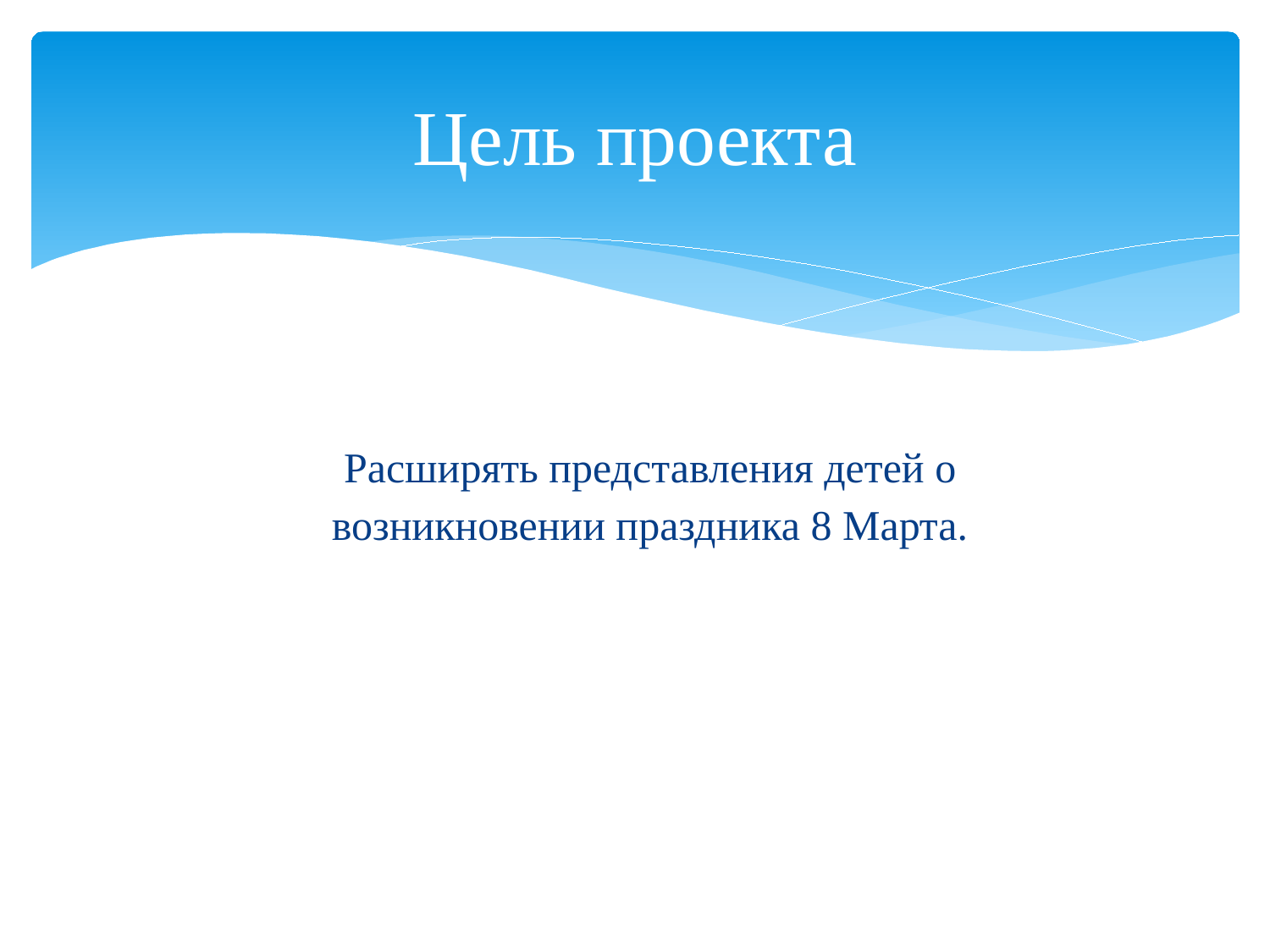

# Цель проекта
Расширять представления детей о возникновении праздника 8 Марта.